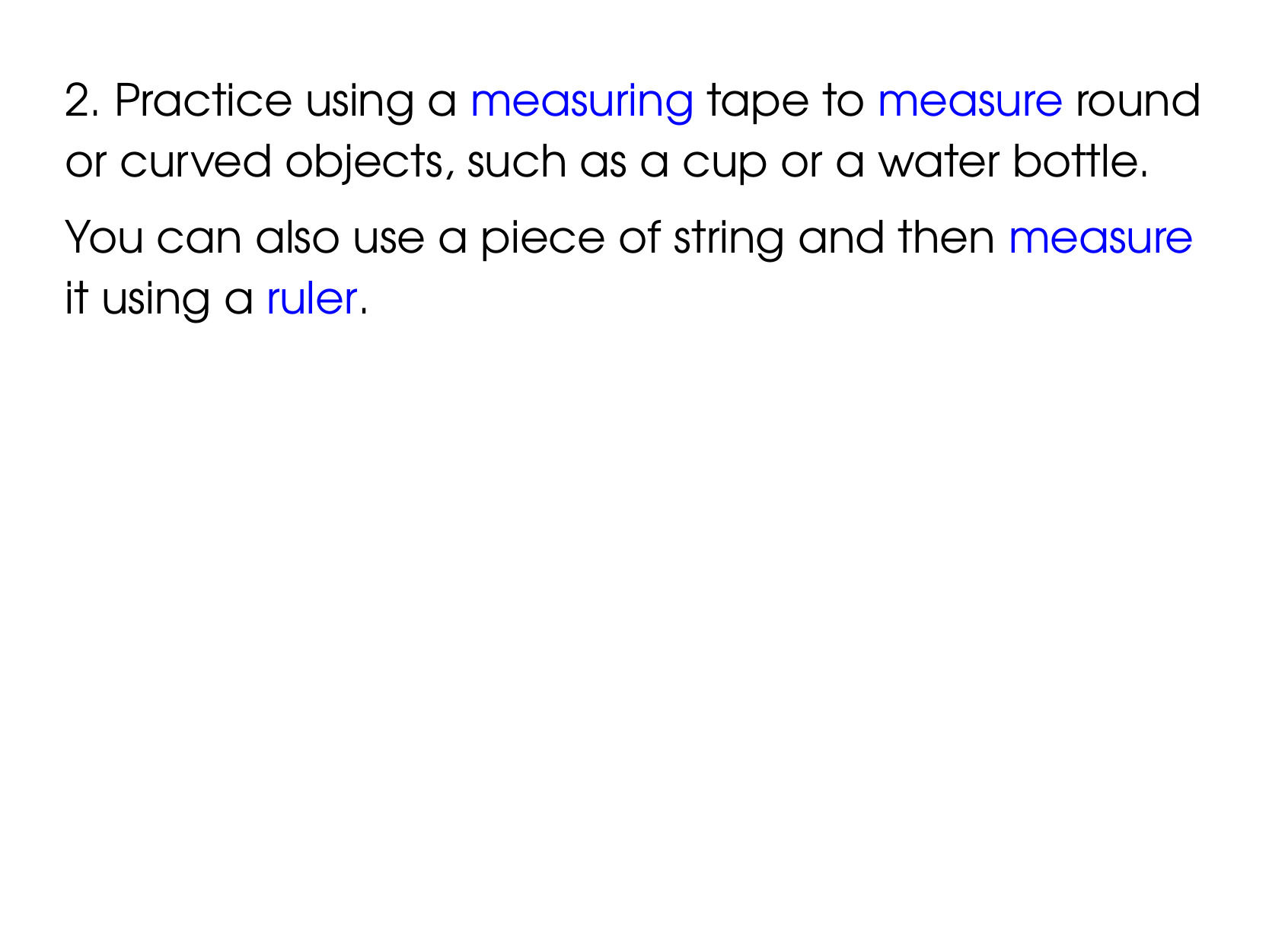

2. Practice using a measuring tape to measure round
or curved objects, such as a cup or a water bottle.
You can also use a piece of string and then measure
it using a ruler.